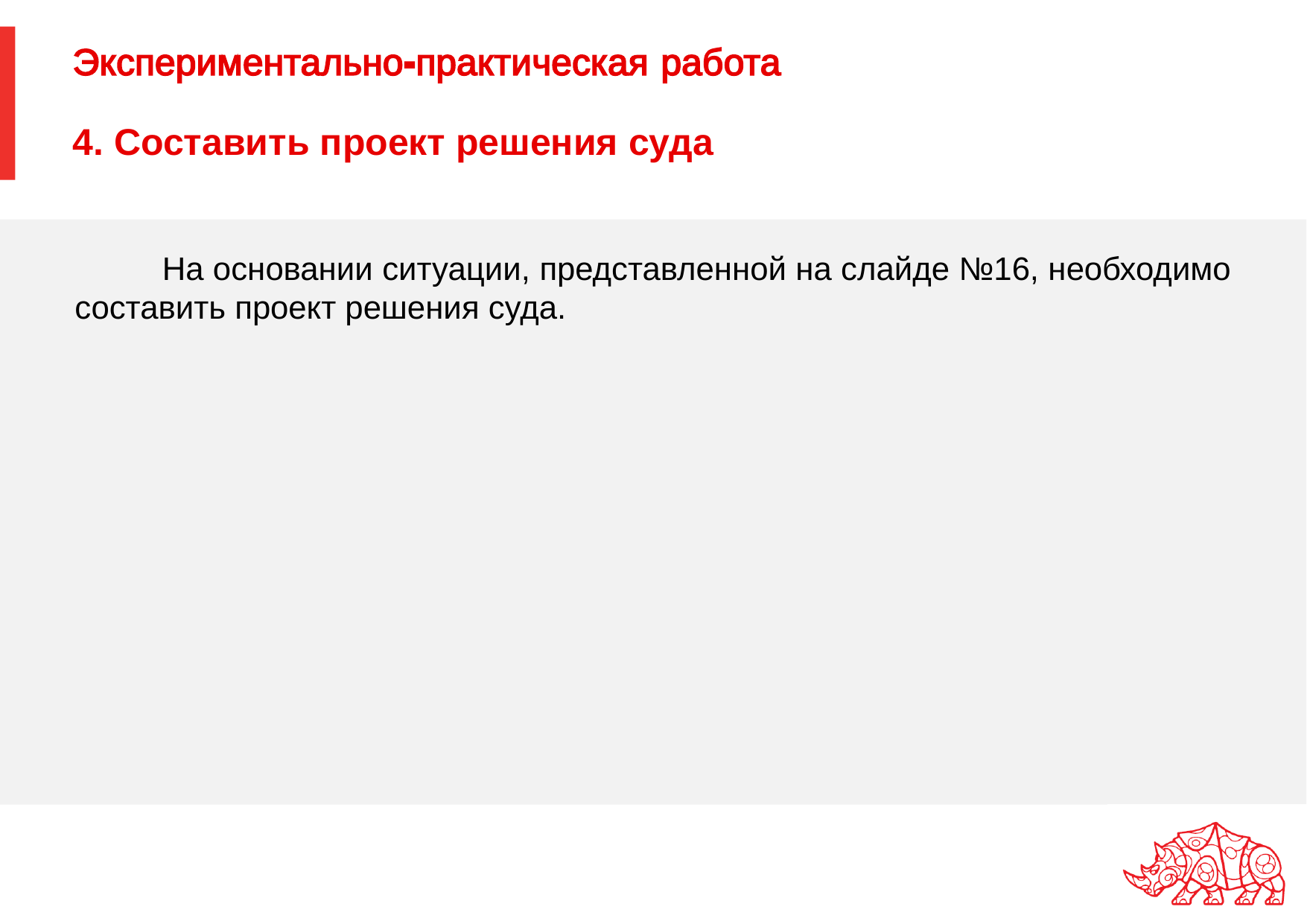

# Экспериментально-практическая работа 4. Составить проект решения суда
На основании ситуации, представленной на слайде №16, необходимо составить проект решения суда.